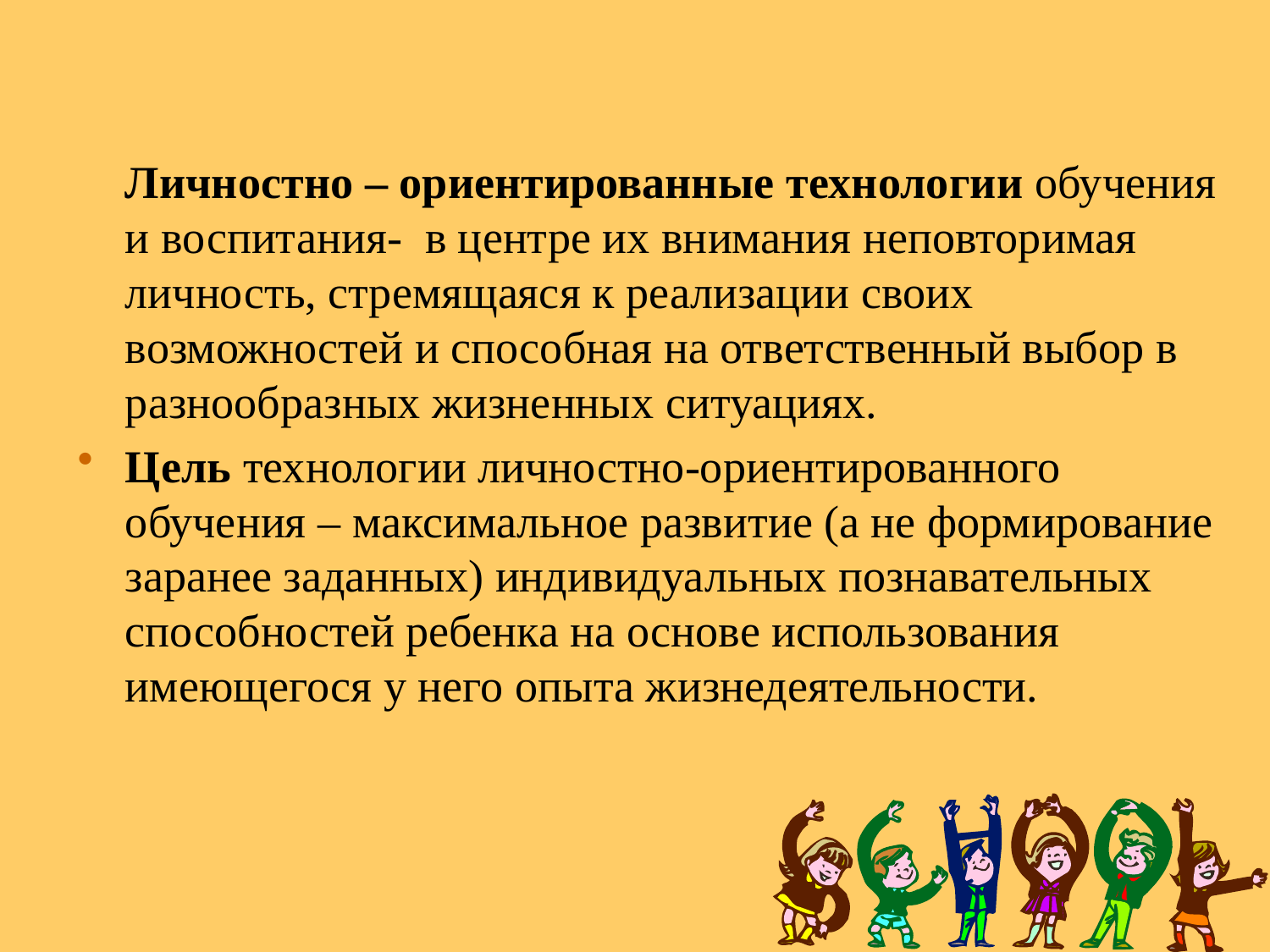

Личностно – ориентированные технологии обучения и воспитания-  в центре их внимания неповторимая личность, стремящаяся к реализации своих возможностей и способная на ответственный выбор в разнообразных жизненных ситуациях.
Цель технологии личностно-ориентированного обучения – максимальное развитие (а не формирование заранее заданных) индивидуальных познавательных способностей ребенка на основе использования имеющегося у него опыта жизнедеятельности.